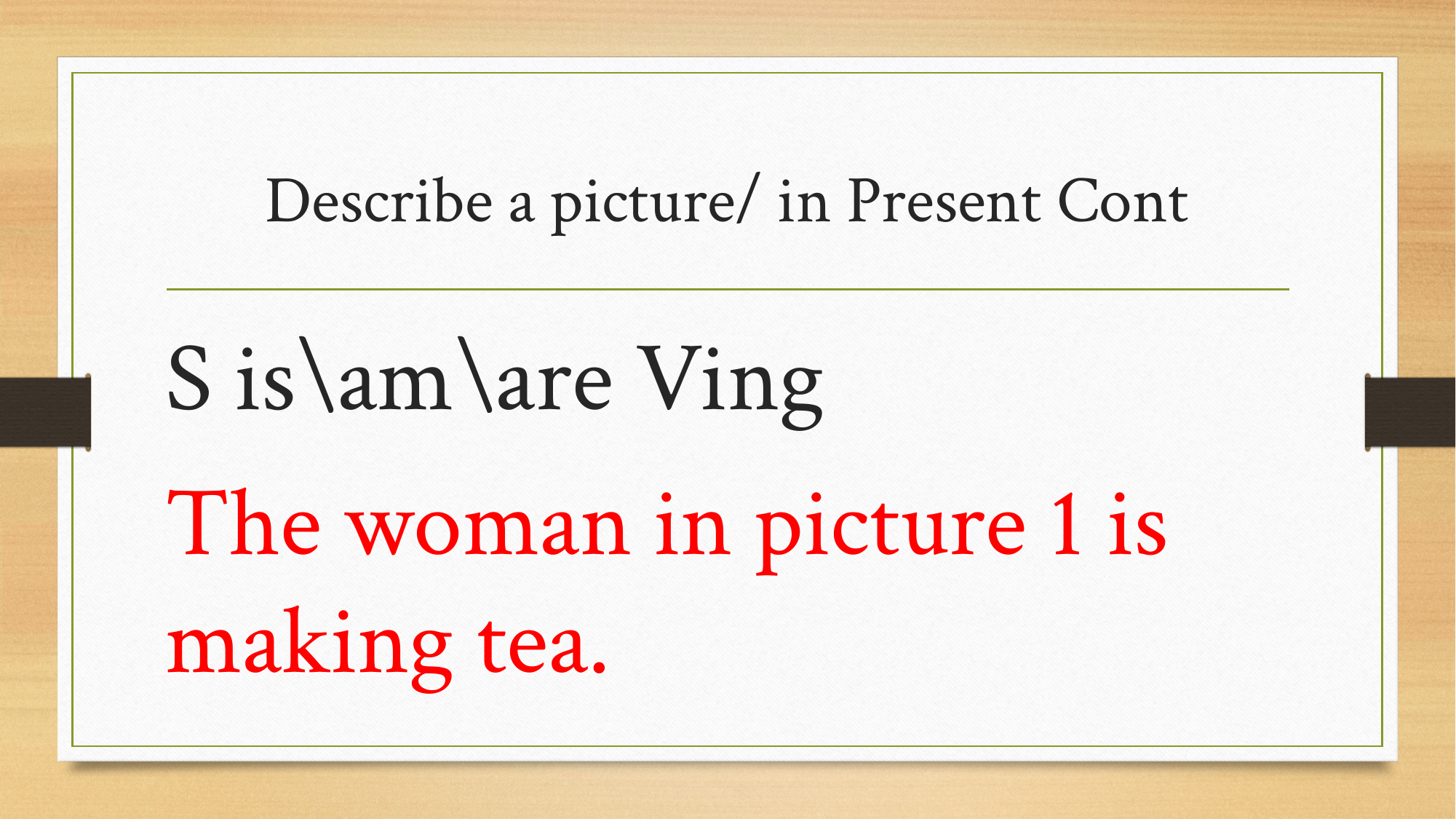

# Describe a picture/ in Present Cont
S is\am\are Ving
The woman in picture 1 is making tea.